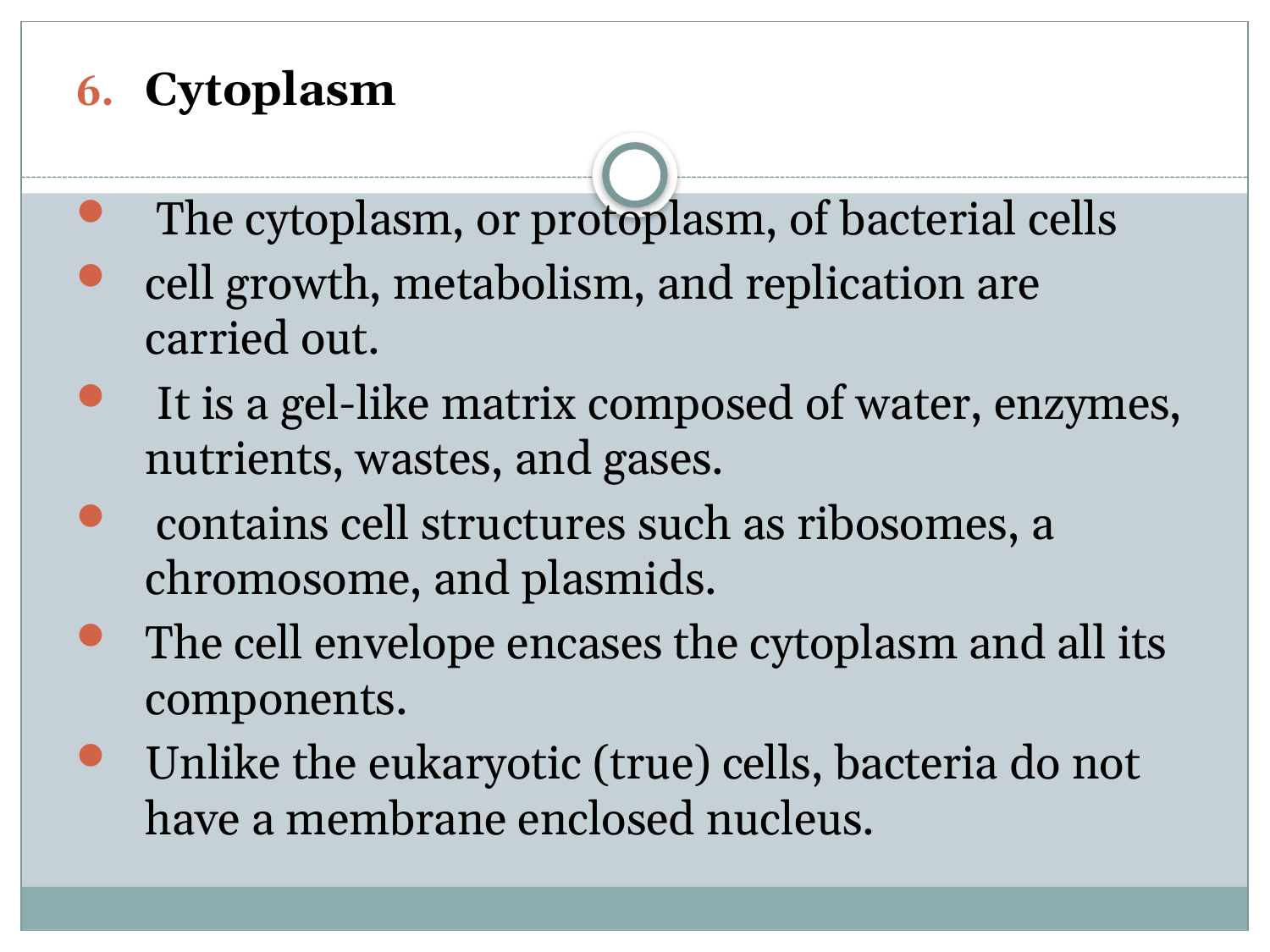

Cytoplasm

 The cytoplasm, or protoplasm, of bacterial cells
cell growth, metabolism, and replication are carried out.
 It is a gel-like matrix composed of water, enzymes, nutrients, wastes, and gases.
 contains cell structures such as ribosomes, a chromosome, and plasmids.
The cell envelope encases the cytoplasm and all its components.
Unlike the eukaryotic (true) cells, bacteria do not have a membrane enclosed nucleus.